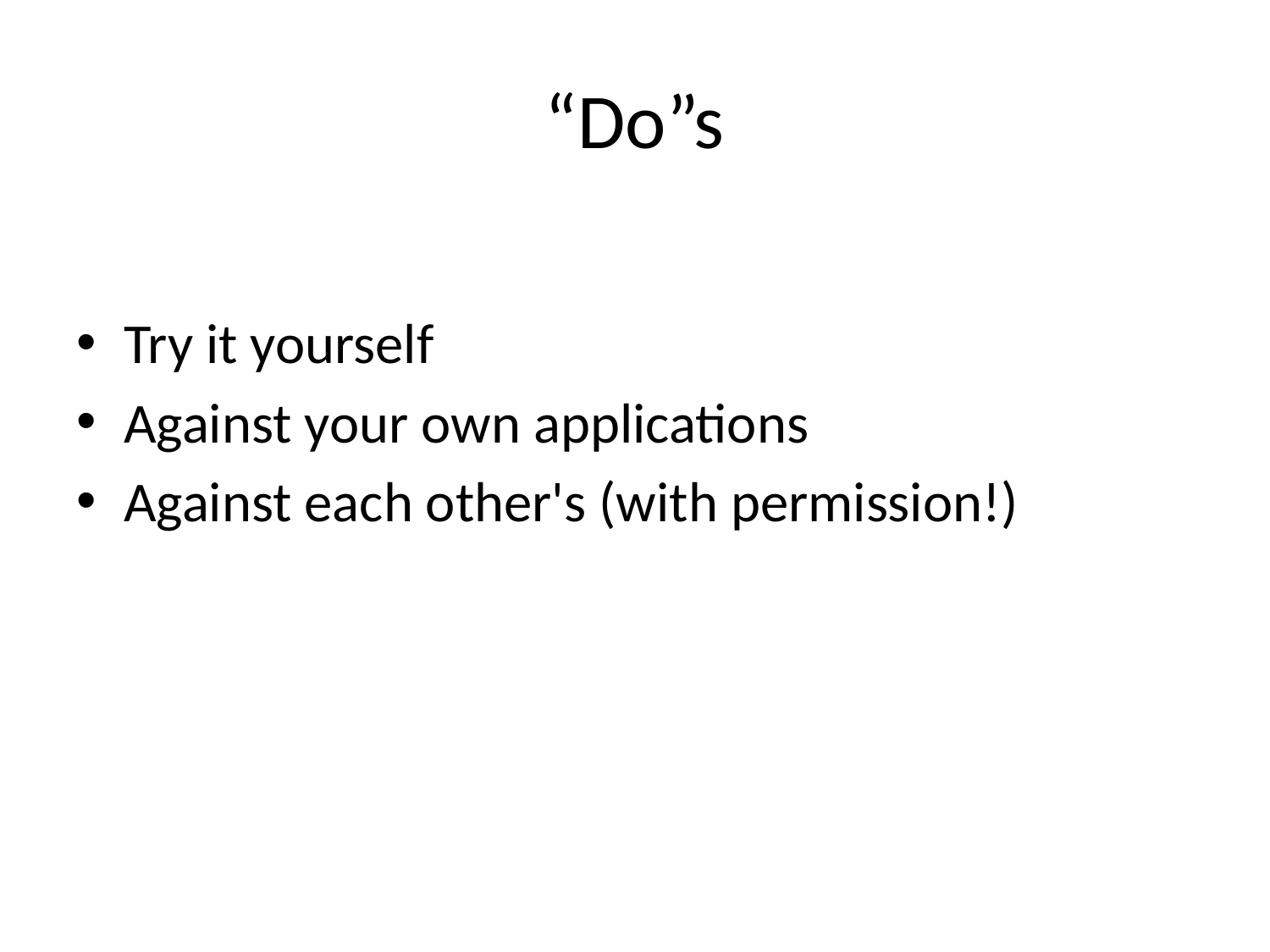

# “Do”s

Try it yourself
Against your own applications
Against each other's (with permission!)